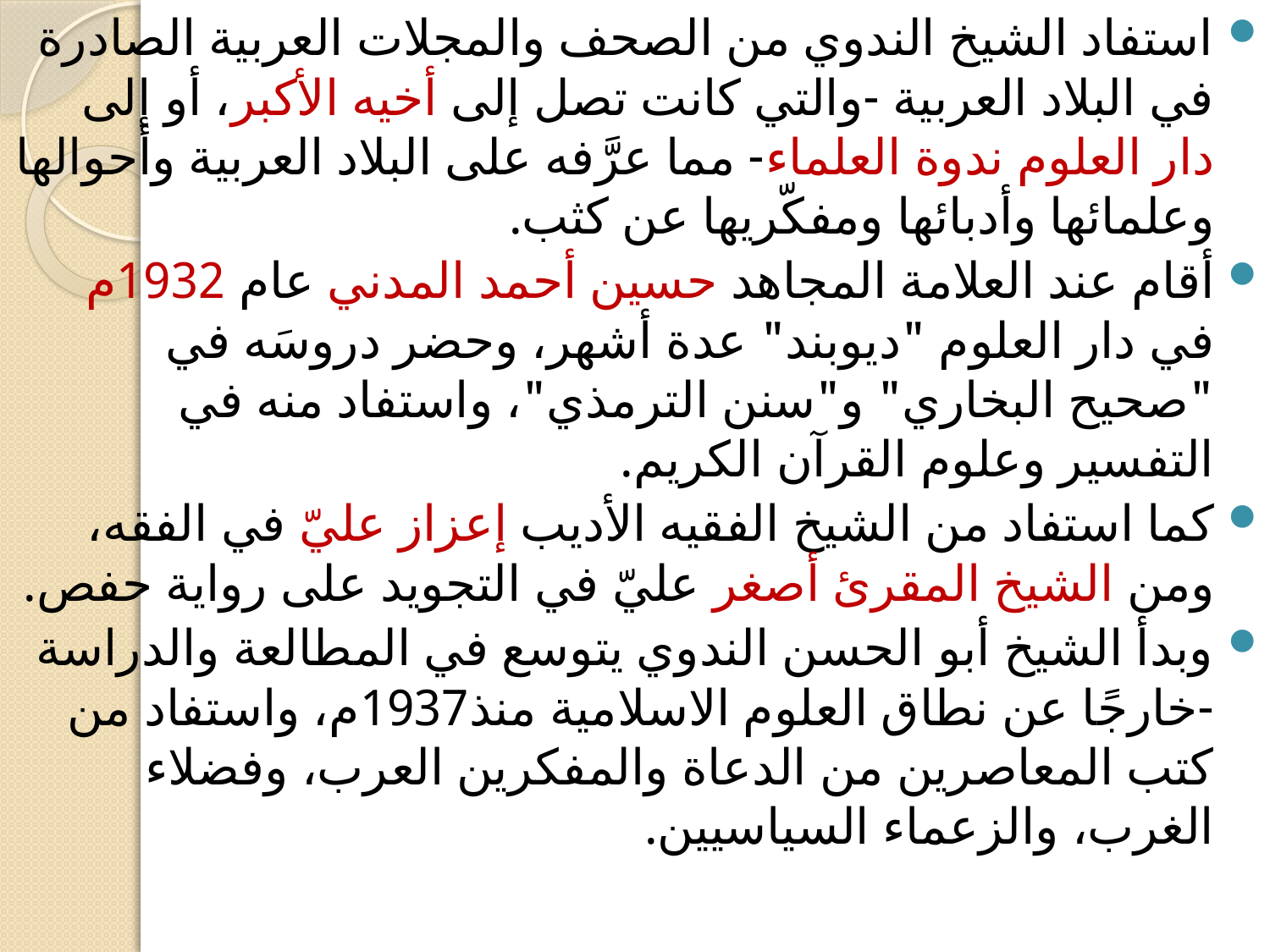

استفاد الشيخ الندوي من الصحف والمجلات العربية الصادرة في البلاد العربية -والتي كانت تصل إلى أخيه الأكبر، أو إلى دار العلوم ندوة العلماء- مما عرَّفه على البلاد العربية وأحوالها وعلمائها وأدبائها ومفكّريها عن كثب.
أقام عند العلامة المجاهد حسين أحمد المدني عام 1932م في دار العلوم "ديوبند" عدة أشهر، وحضر دروسَه في "صحيح البخاري" و"سنن الترمذي"، واستفاد منه في التفسير وعلوم القرآن الكريم.
كما استفاد من الشيخ الفقيه الأديب إعزاز عليّ في الفقه، ومن الشيخ المقرئ أصغر عليّ في التجويد على رواية حفص.
وبدأ الشيخ أبو الحسن الندوي يتوسع في المطالعة والدراسة -خارجًا عن نطاق العلوم الاسلامية منذ1937م، واستفاد من كتب المعاصرين من الدعاة والمفكرين العرب، وفضلاء الغرب، والزعماء السياسيين.